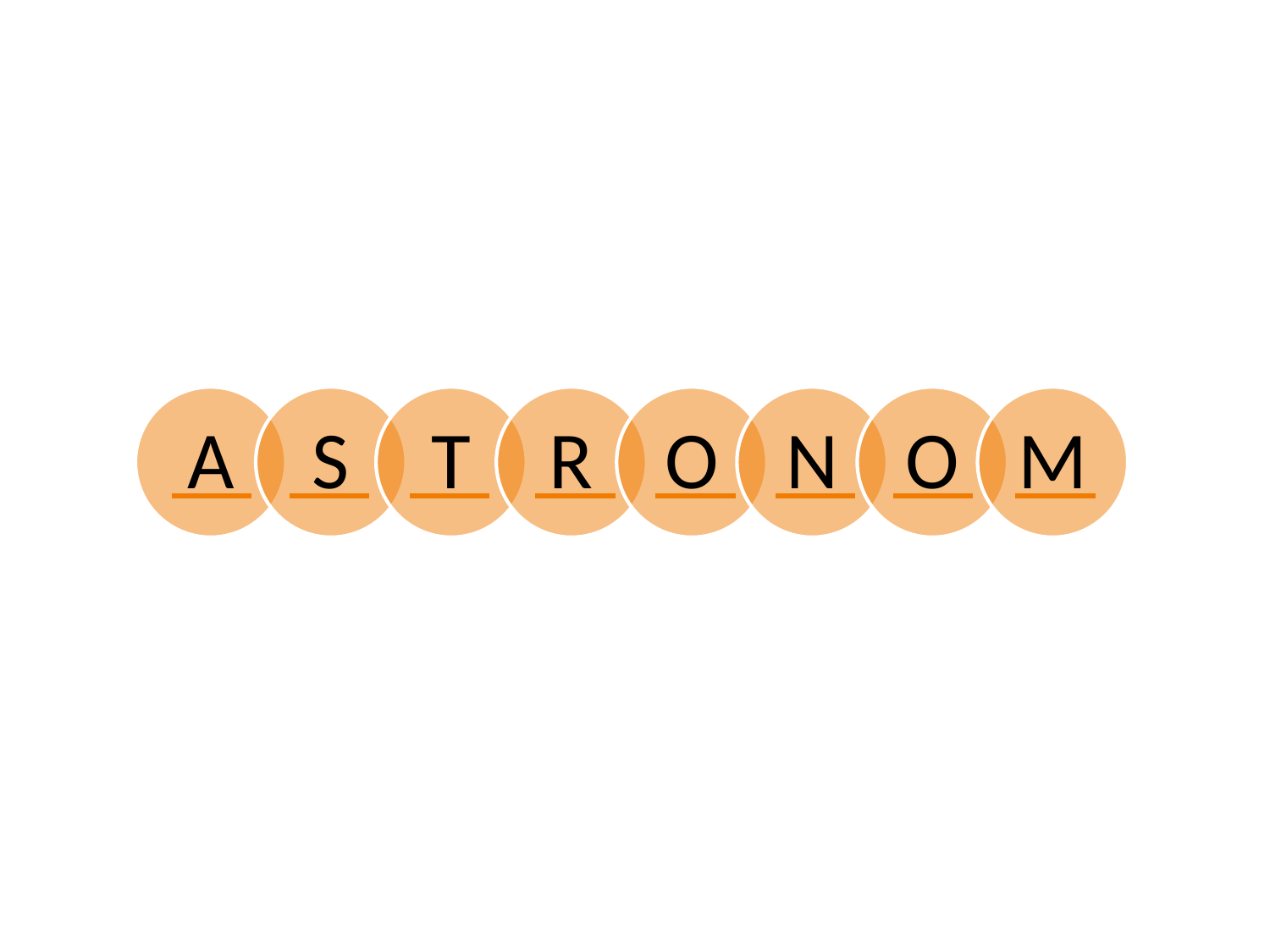

A
S
T
R
O
N
O
M